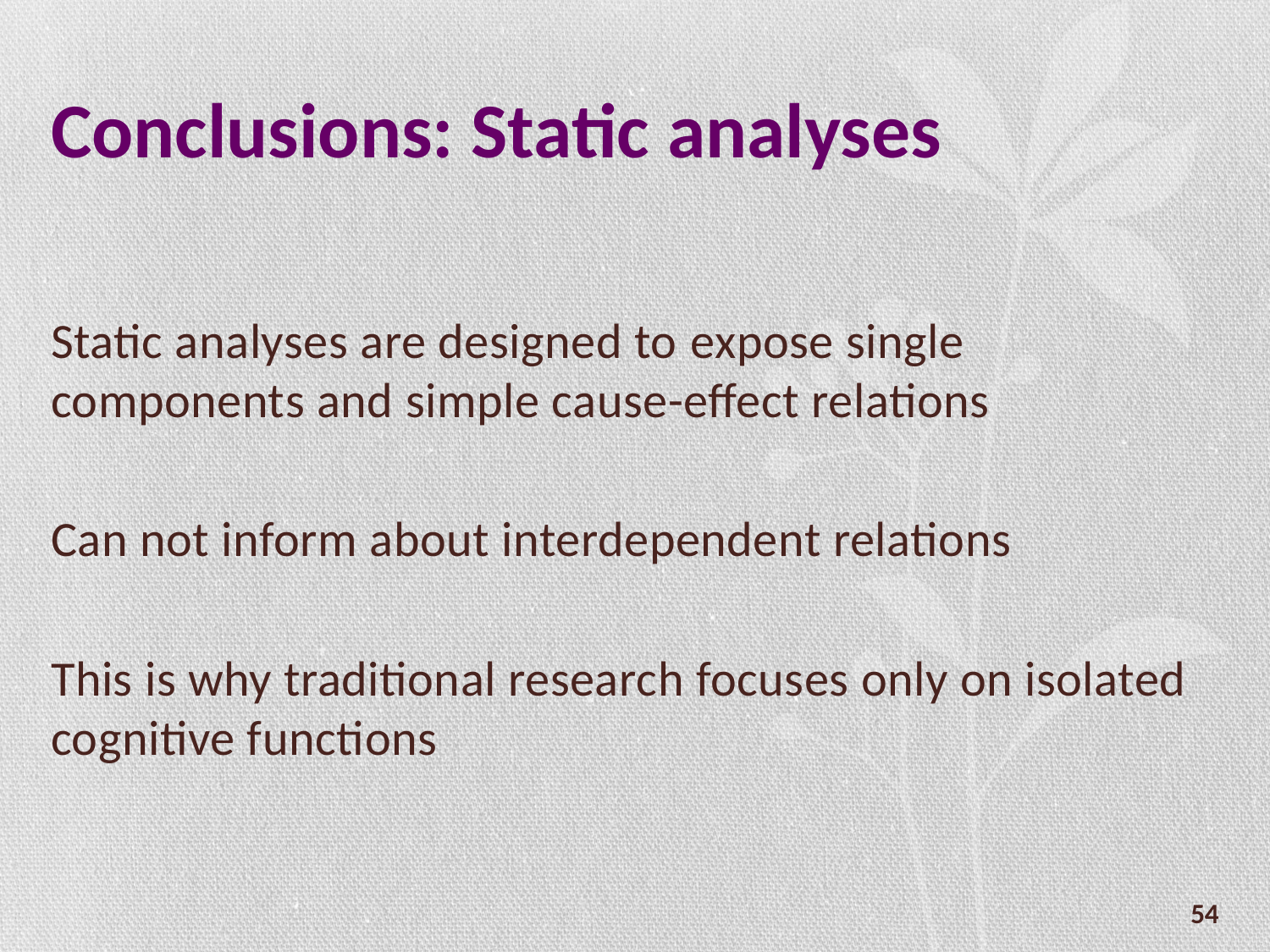

# Conclusions: Static analyses

Static analyses are designed to expose single components and simple cause-effect relations

Can not inform about interdependent relations

This is why traditional research focuses only on isolated cognitive functions

54